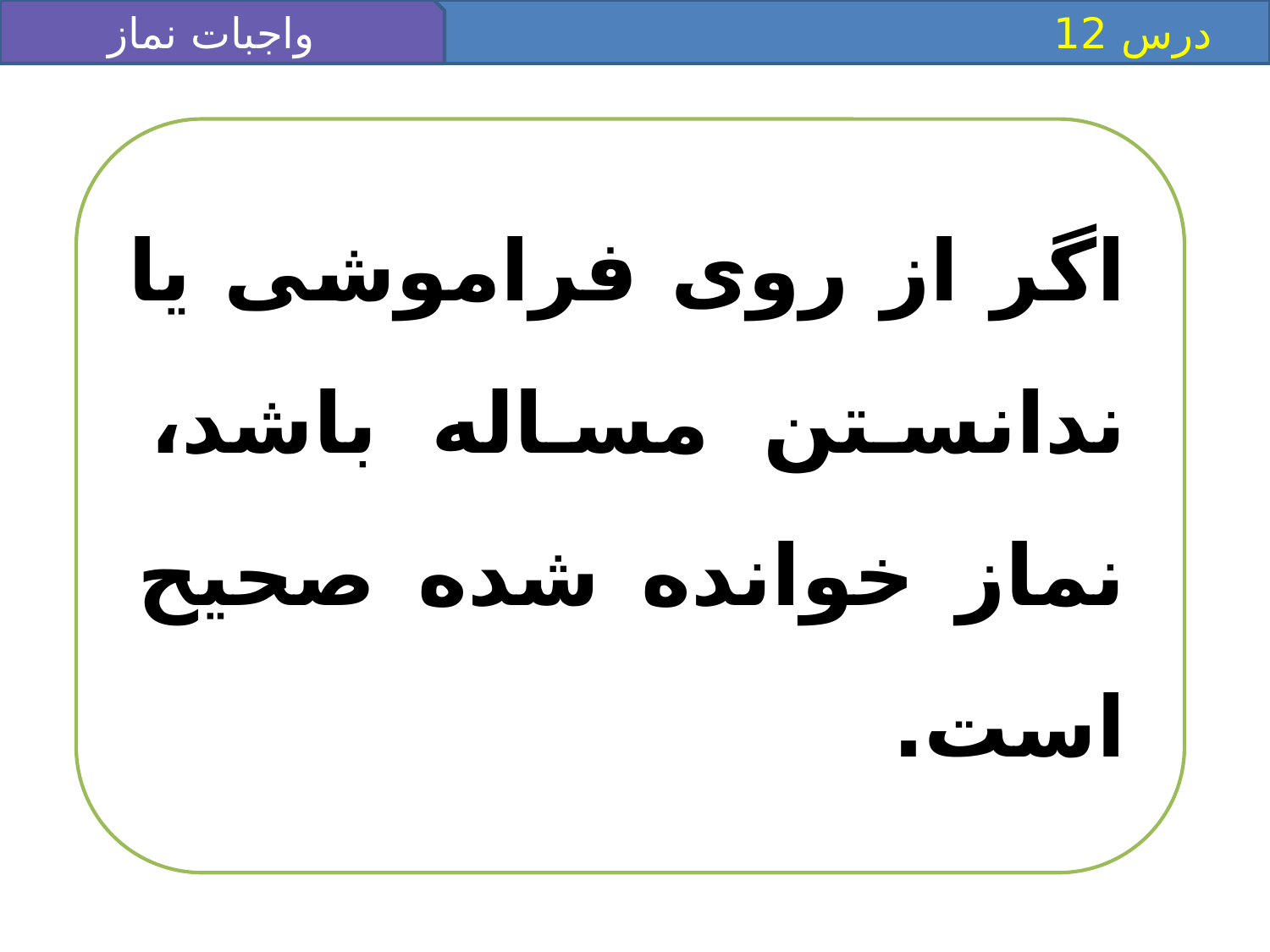

واجبات نماز 2
 درس 12

اگر از روى فراموشى يا ندانستن مساله باشد، نماز خوانده شده صحيح است.